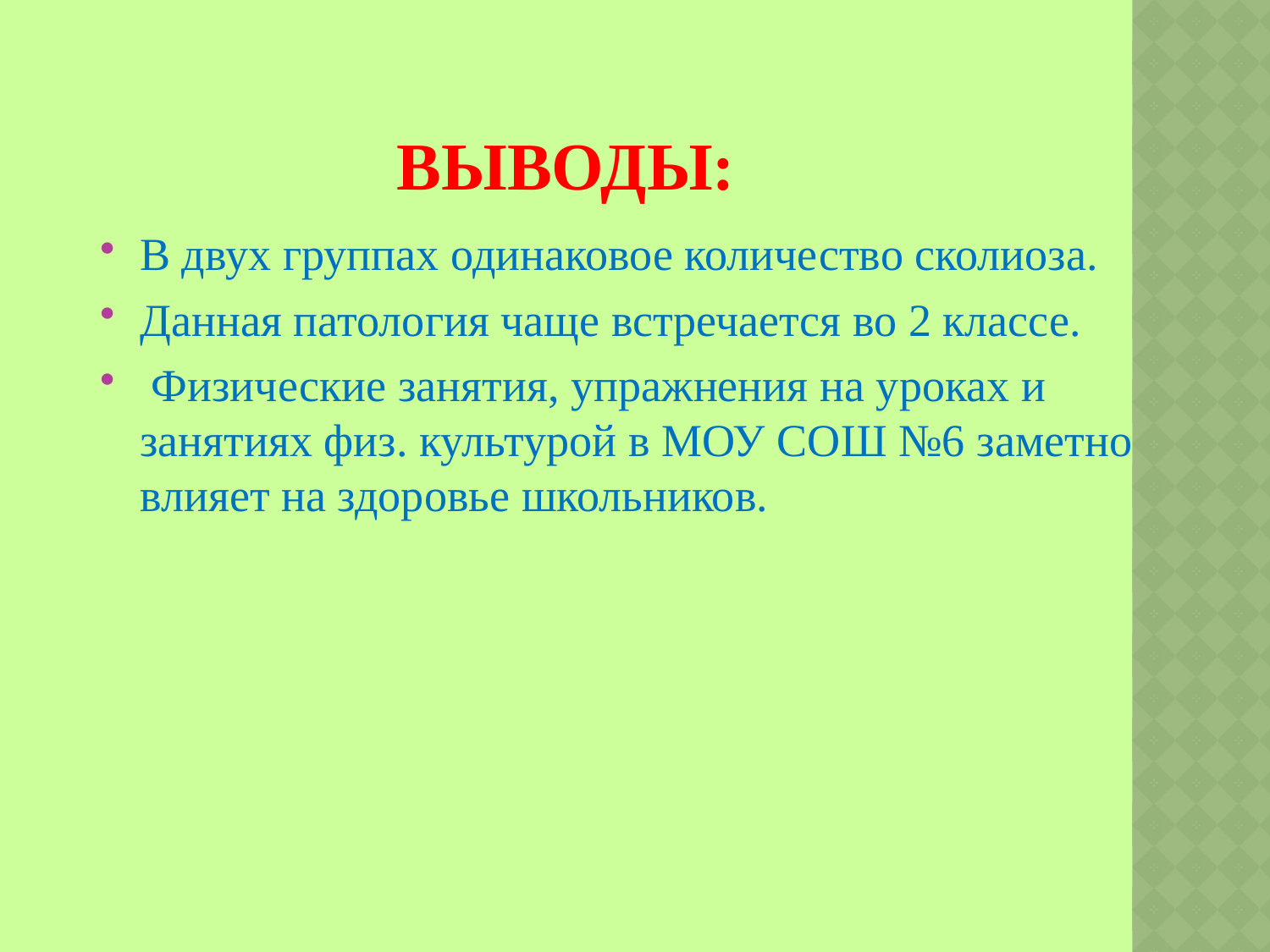

# Выводы:
В двух группах одинаковое количество сколиоза.
Данная патология чаще встречается во 2 классе.
 Физические занятия, упражнения на уроках и занятиях физ. культурой в МОУ СОШ №6 заметно влияет на здоровье школьников.